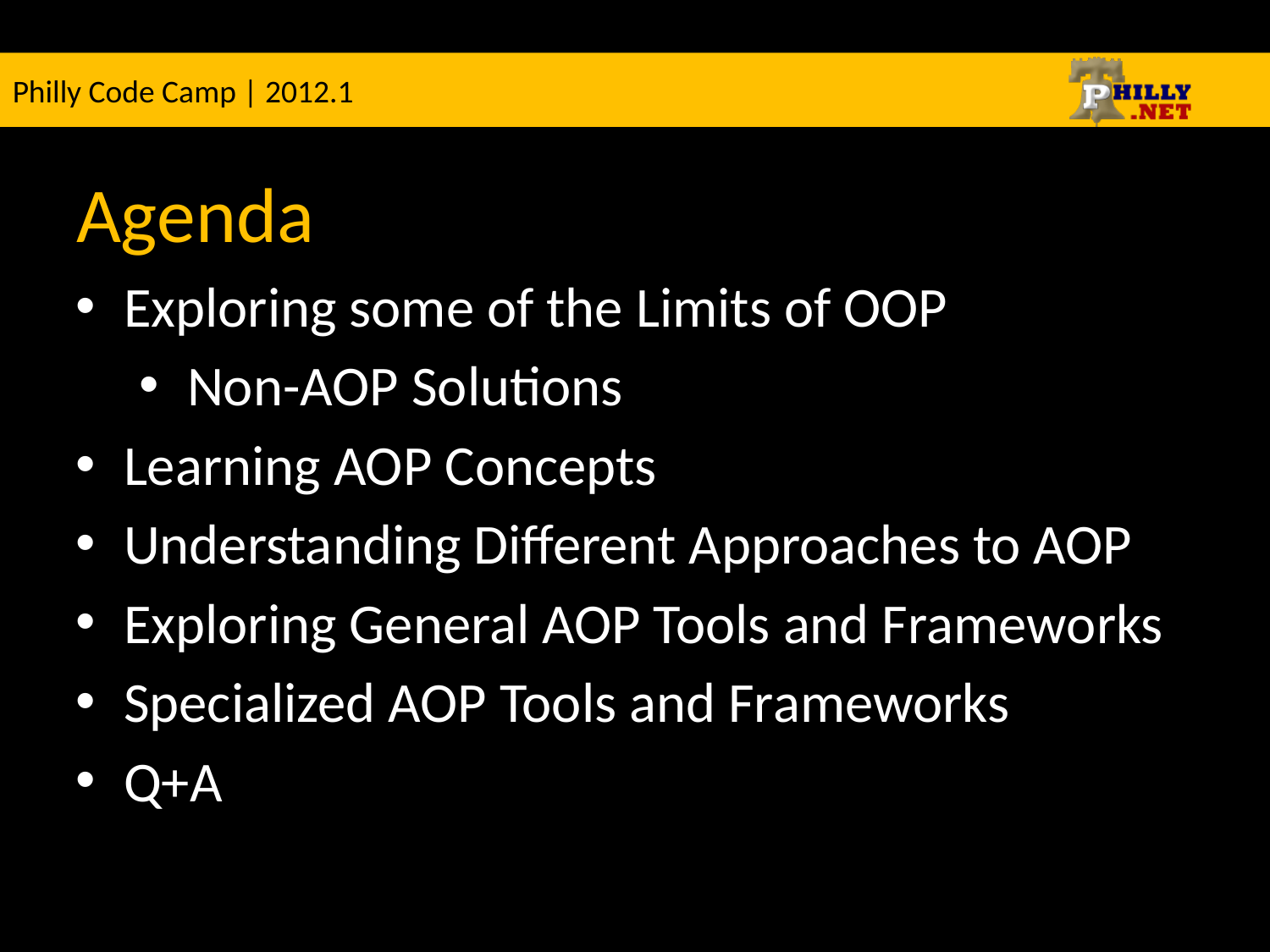

# Agenda
Exploring some of the Limits of OOP
Non-AOP Solutions
Learning AOP Concepts
Understanding Different Approaches to AOP
Exploring General AOP Tools and Frameworks
Specialized AOP Tools and Frameworks
Q+A